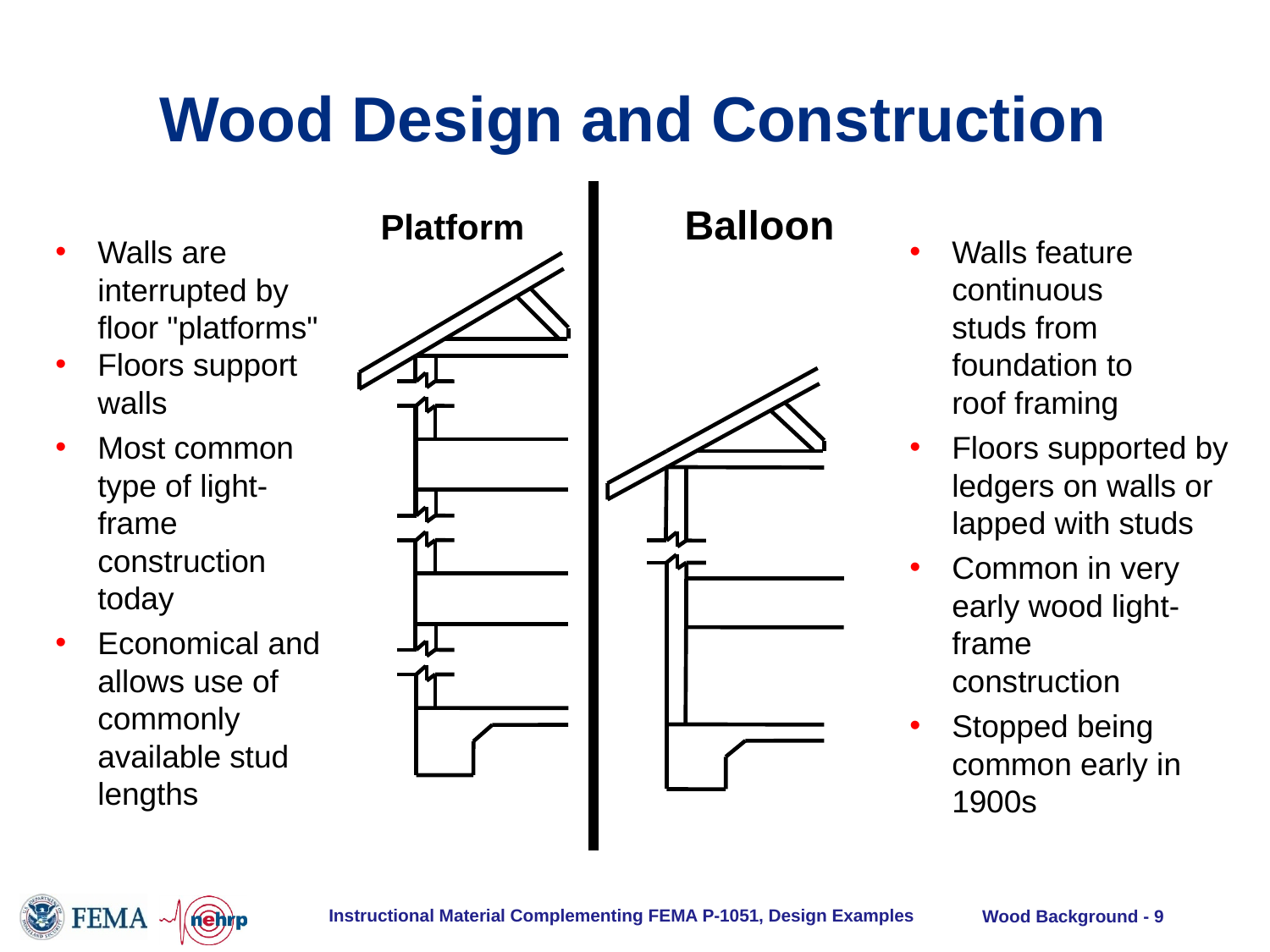

# Wood Design and Construction

Platform	Balloon

Walls are interrupted by floor "platforms"
Floors support walls
Most common type of light-frame construction today
Economical and allows use of commonly available stud lengths
Walls feature continuous studs from foundation to roof framing
Floors supported by ledgers on walls or lapped with studs
Common in very early wood light-frame construction
Stopped being common early in 1900s